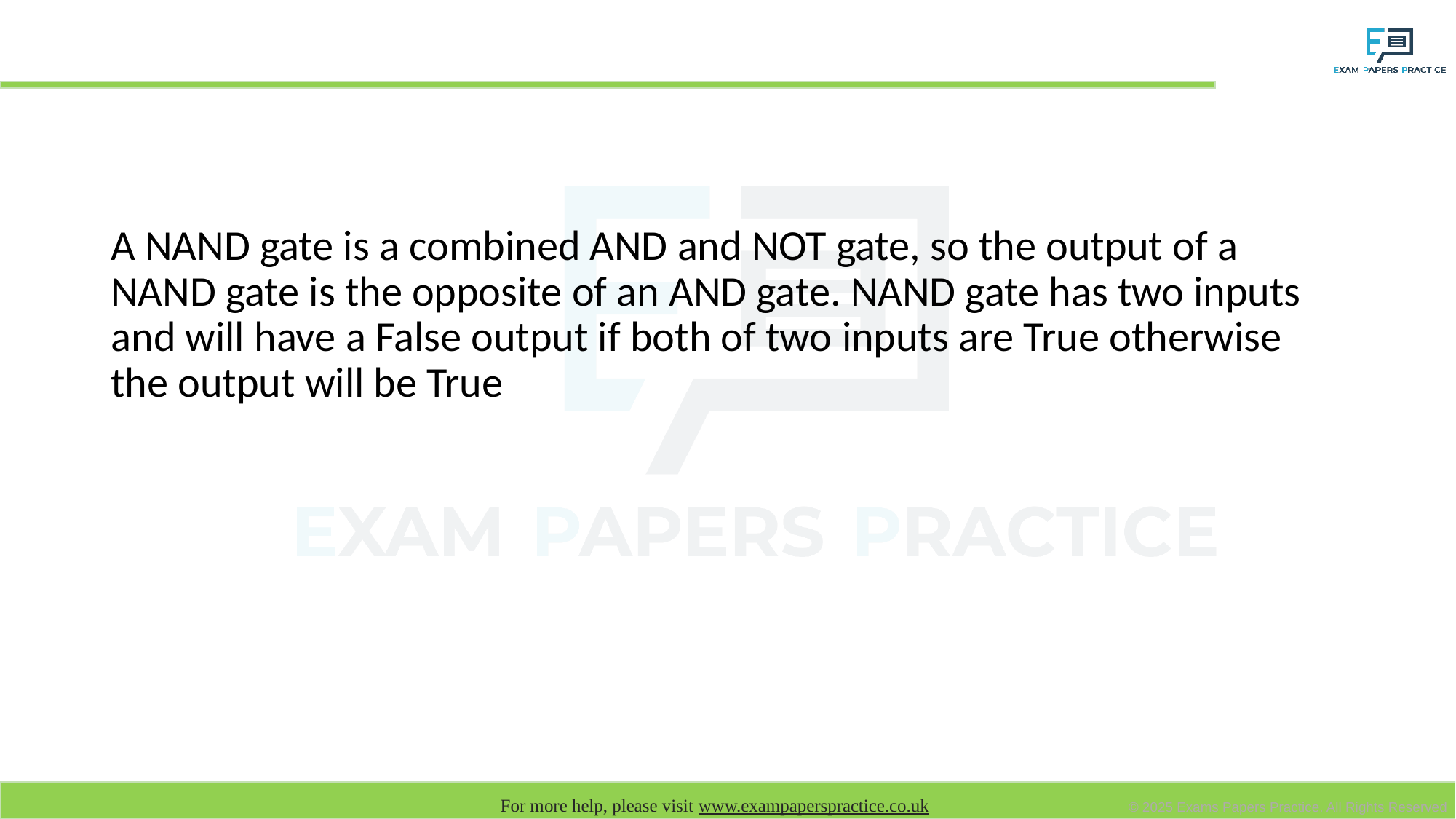

# NAND
A NAND gate is a combined AND and NOT gate, so the output of a NAND gate is the opposite of an AND gate. NAND gate has two inputs and will have a False output if both of two inputs are True otherwise the output will be True